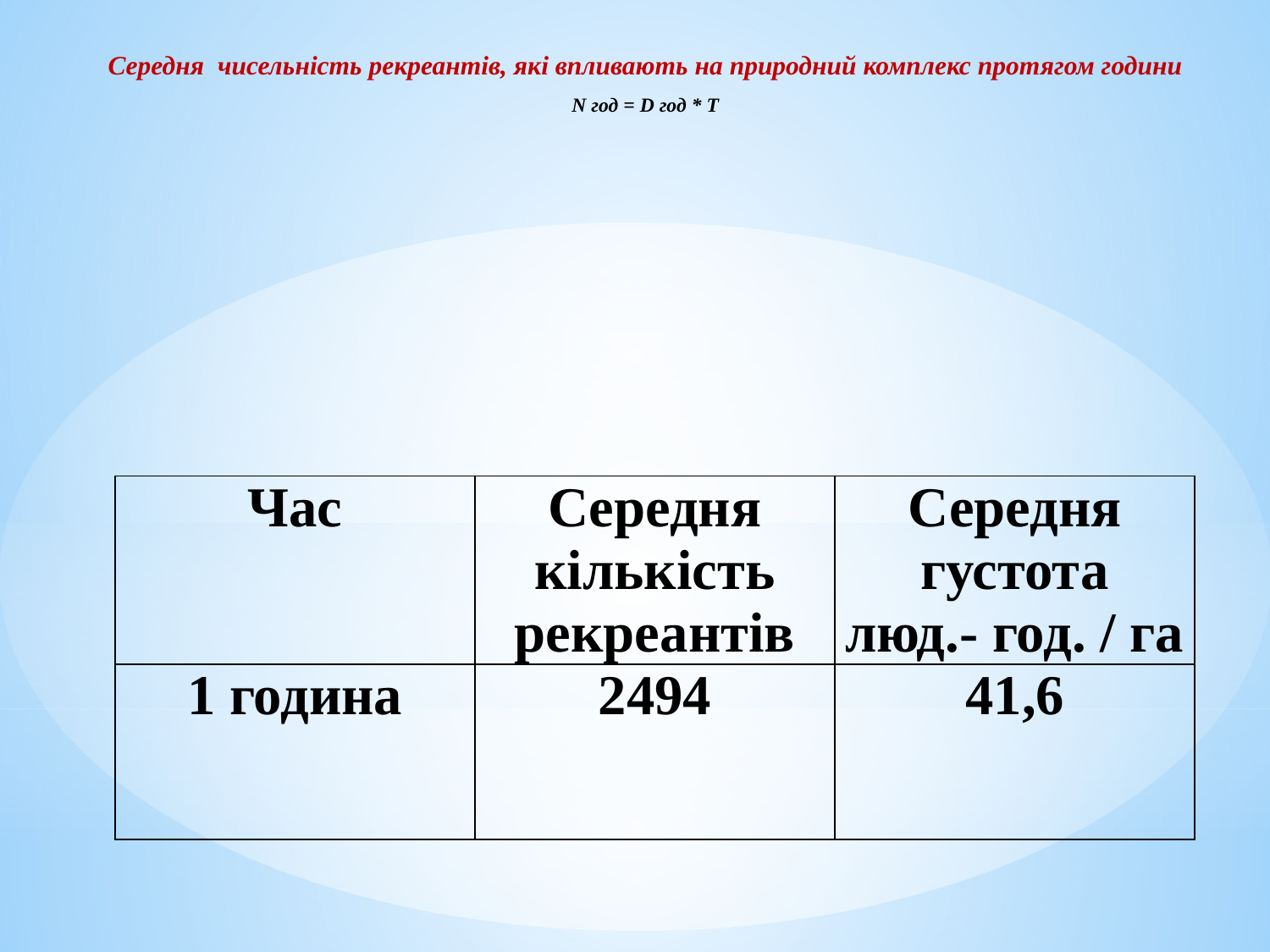

# Середня  чисельність рекреантів, які впливають на природний комплекс протягом години N год = D год * T
| Час | Середня кількість рекреантів | Середня густота люд.- год. / га |
| --- | --- | --- |
| 1 година | 2494 | 41,6 |